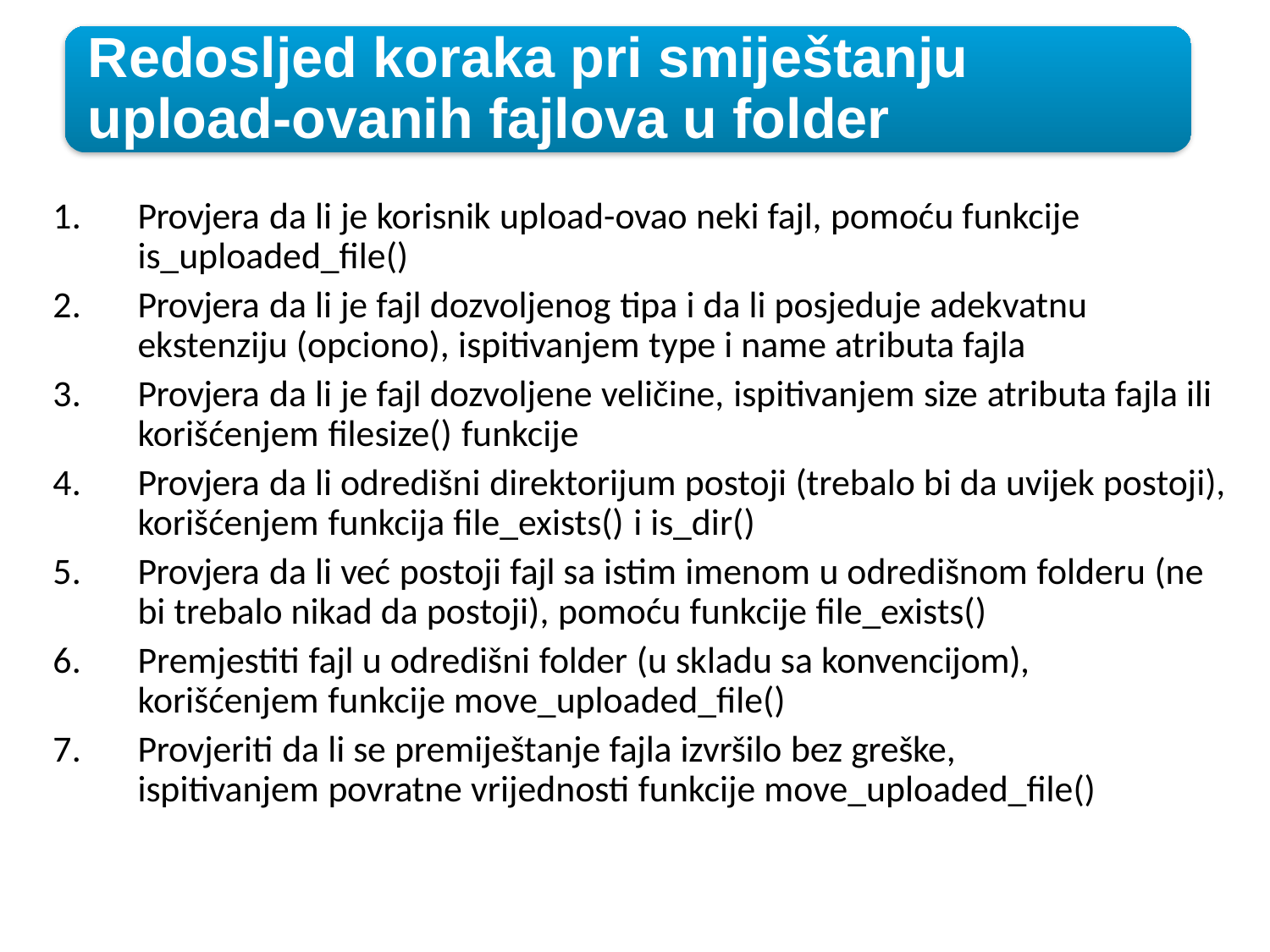

Redosljed koraka pri smiještanju upload-ovanih fajlova u folder
1. Provjera da li je korisnik upload-ovao neki fajl, pomoću funkcije
is_uploaded_file()
2. Provjera da li je fajl dozvoljenog tipa i da li posjeduje adekvatnu
ekstenziju (opciono), ispitivanjem type i name atributa fajla
3. Provjera da li je fajl dozvoljene veličine, ispitivanjem size atributa fajla ili
korišćenjem filesize() funkcije
4. Provjera da li odredišni direktorijum postoji (trebalo bi da uvijek postoji),
korišćenjem funkcija file_exists() i is_dir()
5. Provjera da li već postoji fajl sa istim imenom u odredišnom folderu (ne
bi trebalo nikad da postoji), pomoću funkcije file_exists()
6. Premjestiti fajl u odredišni folder (u skladu sa konvencijom),
korišćenjem funkcije move_uploaded_file()
7. Provjeriti da li se premiještanje fajla izvršilo bez greške,
ispitivanjem povratne vrijednosti funkcije move_uploaded_file()